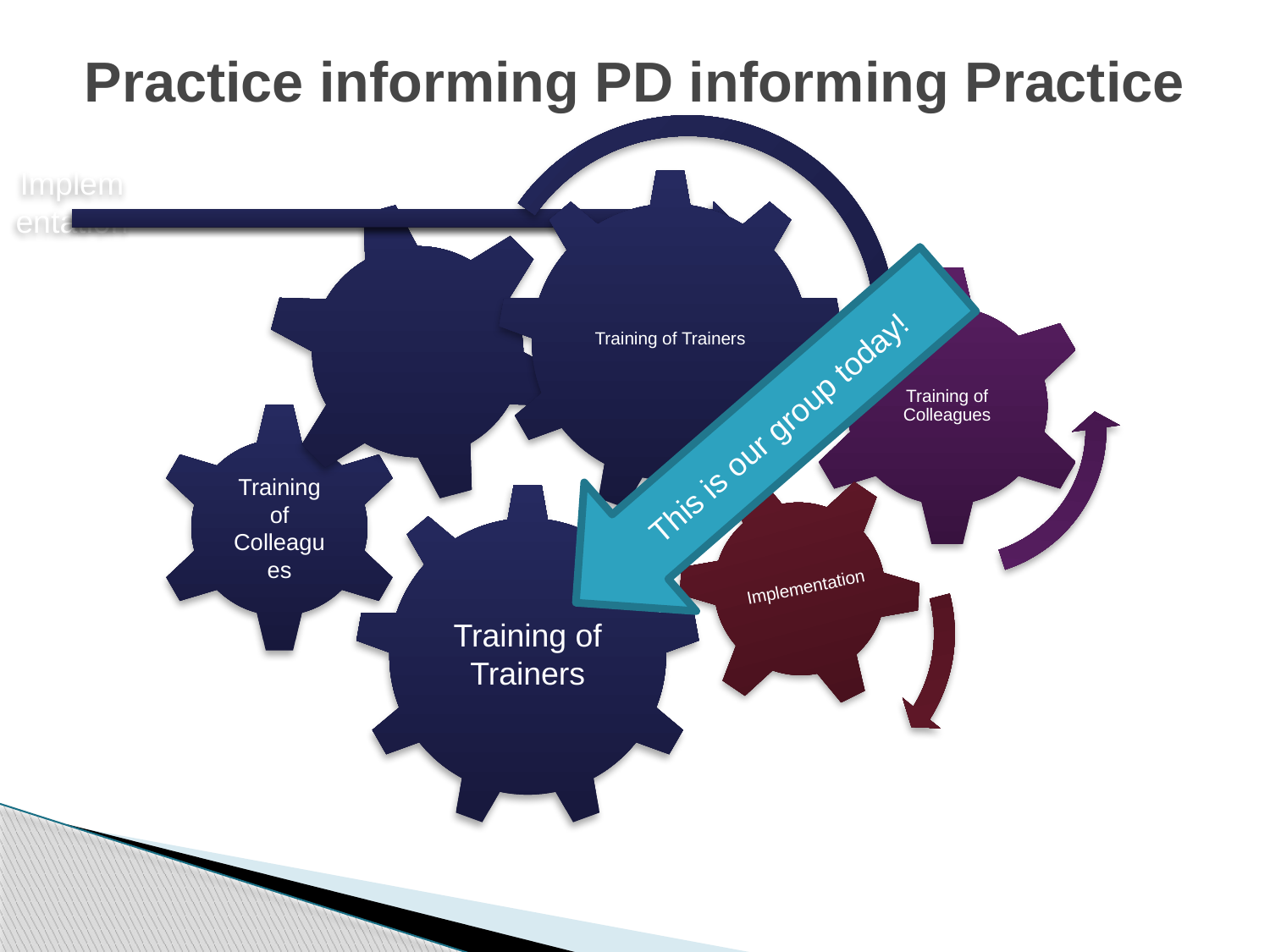

# Practice informing PD informing Practice

Training of Trainers
Training of Trainers
Training of Colleagues
Implementation

Training of Colleagues

This is our group today!

Implementation